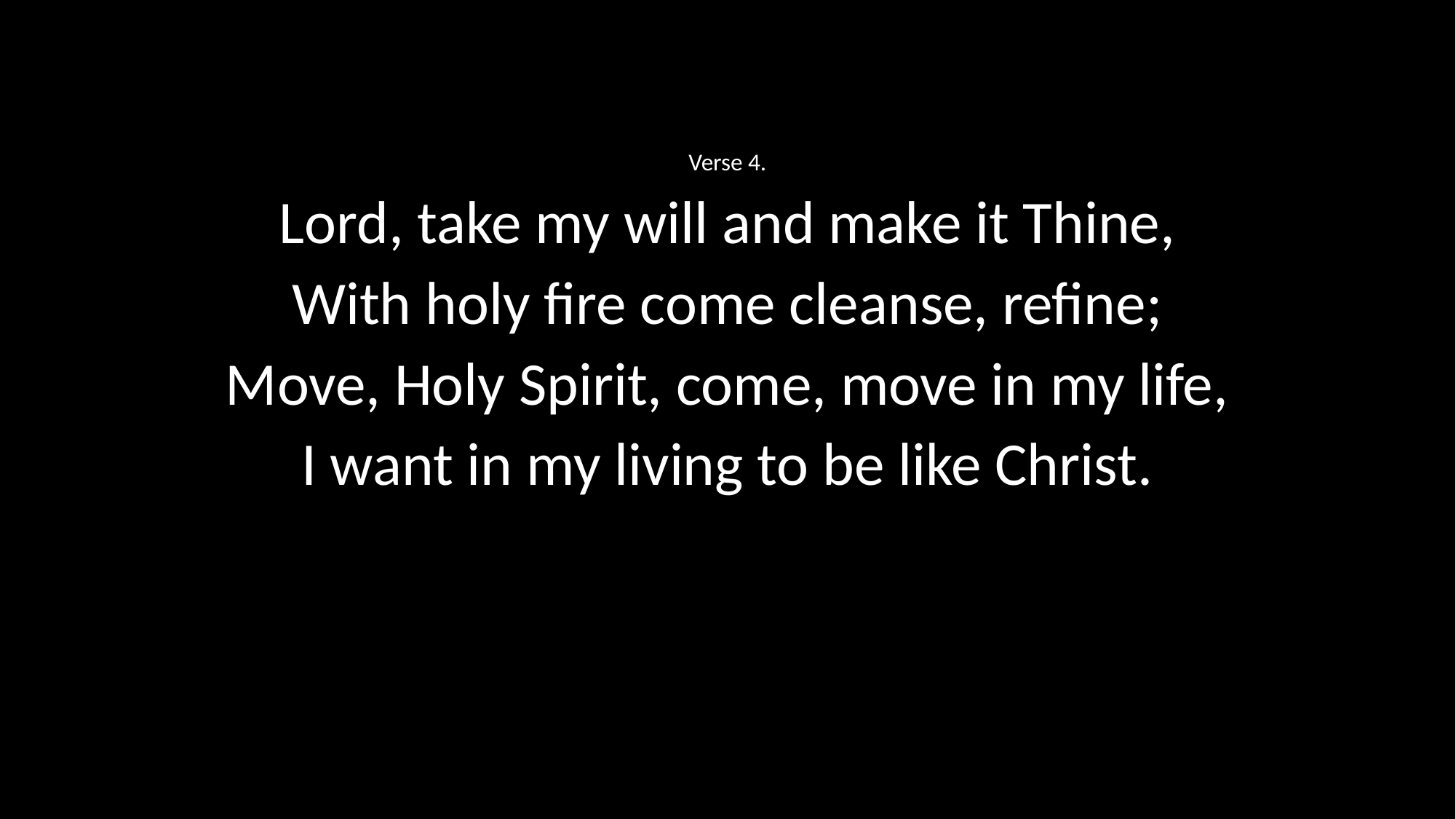

Verse 4.
Lord, take my will and make it Thine,
With holy fire come cleanse, refine;
Move, Holy Spirit, come, move in my life,
I want in my living to be like Christ.